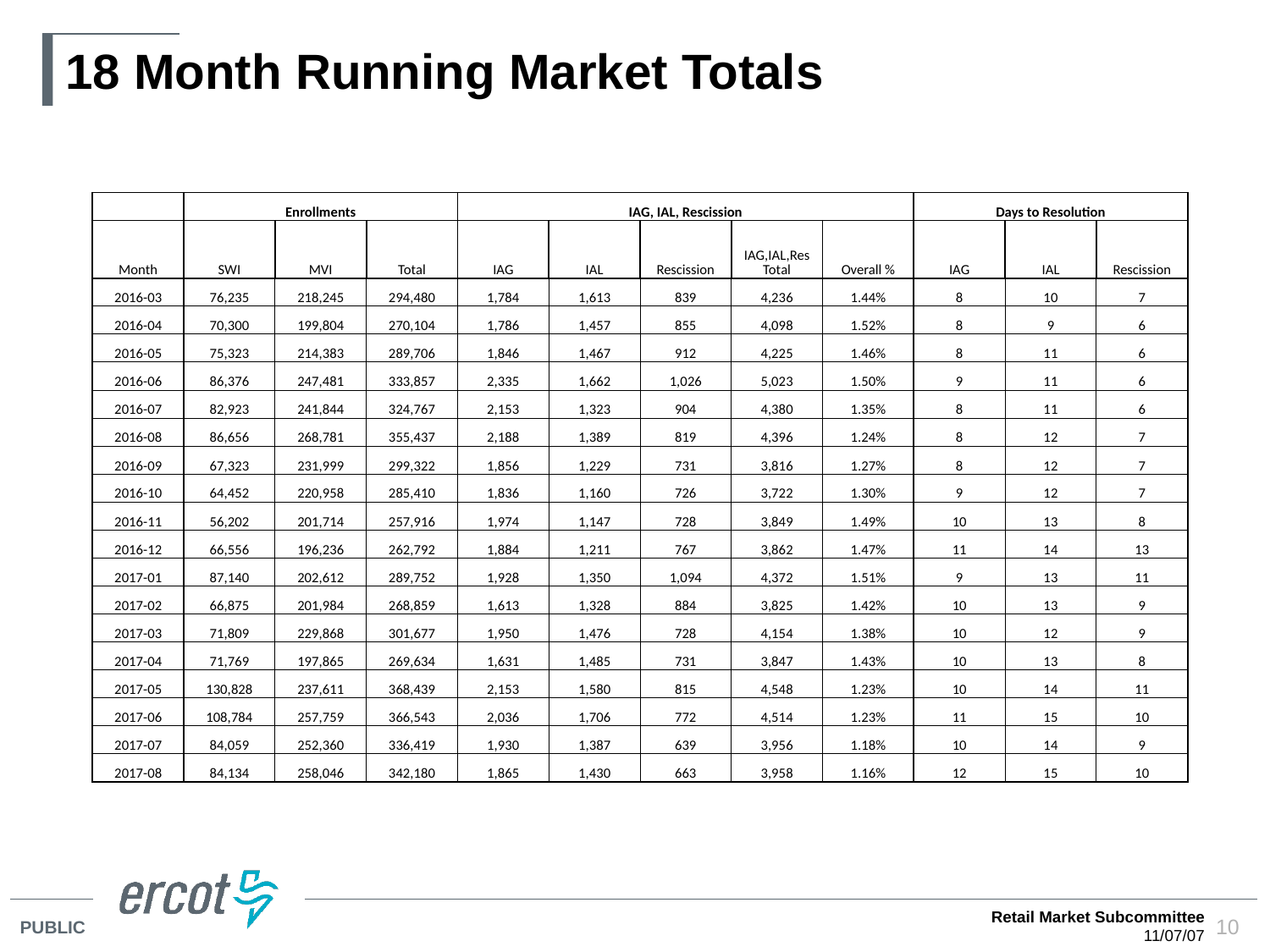

# 18 Month Running Market Totals
|  | Enrollments |  |  | IAG, IAL, Rescission |  |  |  |  | Days to Resolution |  |  |
| --- | --- | --- | --- | --- | --- | --- | --- | --- | --- | --- | --- |
| Month | SWI | MVI | Total | IAG | IAL | Rescission | IAG,IAL,Res Total | Overall % | IAG | IAL | Rescission |
| 2016-03 | 76,235 | 218,245 | 294,480 | 1,784 | 1,613 | 839 | 4,236 | 1.44% | 8 | 10 | 7 |
| 2016-04 | 70,300 | 199,804 | 270,104 | 1,786 | 1,457 | 855 | 4,098 | 1.52% | 8 | 9 | 6 |
| 2016-05 | 75,323 | 214,383 | 289,706 | 1,846 | 1,467 | 912 | 4,225 | 1.46% | 8 | 11 | 6 |
| 2016-06 | 86,376 | 247,481 | 333,857 | 2,335 | 1,662 | 1,026 | 5,023 | 1.50% | 9 | 11 | 6 |
| 2016-07 | 82,923 | 241,844 | 324,767 | 2,153 | 1,323 | 904 | 4,380 | 1.35% | 8 | 11 | 6 |
| 2016-08 | 86,656 | 268,781 | 355,437 | 2,188 | 1,389 | 819 | 4,396 | 1.24% | 8 | 12 | 7 |
| 2016-09 | 67,323 | 231,999 | 299,322 | 1,856 | 1,229 | 731 | 3,816 | 1.27% | 8 | 12 | 7 |
| 2016-10 | 64,452 | 220,958 | 285,410 | 1,836 | 1,160 | 726 | 3,722 | 1.30% | 9 | 12 | 7 |
| 2016-11 | 56,202 | 201,714 | 257,916 | 1,974 | 1,147 | 728 | 3,849 | 1.49% | 10 | 13 | 8 |
| 2016-12 | 66,556 | 196,236 | 262,792 | 1,884 | 1,211 | 767 | 3,862 | 1.47% | 11 | 14 | 13 |
| 2017-01 | 87,140 | 202,612 | 289,752 | 1,928 | 1,350 | 1,094 | 4,372 | 1.51% | 9 | 13 | 11 |
| 2017-02 | 66,875 | 201,984 | 268,859 | 1,613 | 1,328 | 884 | 3,825 | 1.42% | 10 | 13 | 9 |
| 2017-03 | 71,809 | 229,868 | 301,677 | 1,950 | 1,476 | 728 | 4,154 | 1.38% | 10 | 12 | 9 |
| 2017-04 | 71,769 | 197,865 | 269,634 | 1,631 | 1,485 | 731 | 3,847 | 1.43% | 10 | 13 | 8 |
| 2017-05 | 130,828 | 237,611 | 368,439 | 2,153 | 1,580 | 815 | 4,548 | 1.23% | 10 | 14 | 11 |
| 2017-06 | 108,784 | 257,759 | 366,543 | 2,036 | 1,706 | 772 | 4,514 | 1.23% | 11 | 15 | 10 |
| 2017-07 | 84,059 | 252,360 | 336,419 | 1,930 | 1,387 | 639 | 3,956 | 1.18% | 10 | 14 | 9 |
| 2017-08 | 84,134 | 258,046 | 342,180 | 1,865 | 1,430 | 663 | 3,958 | 1.16% | 12 | 15 | 10 |
Retail Market Subcommittee
11/07/07
10